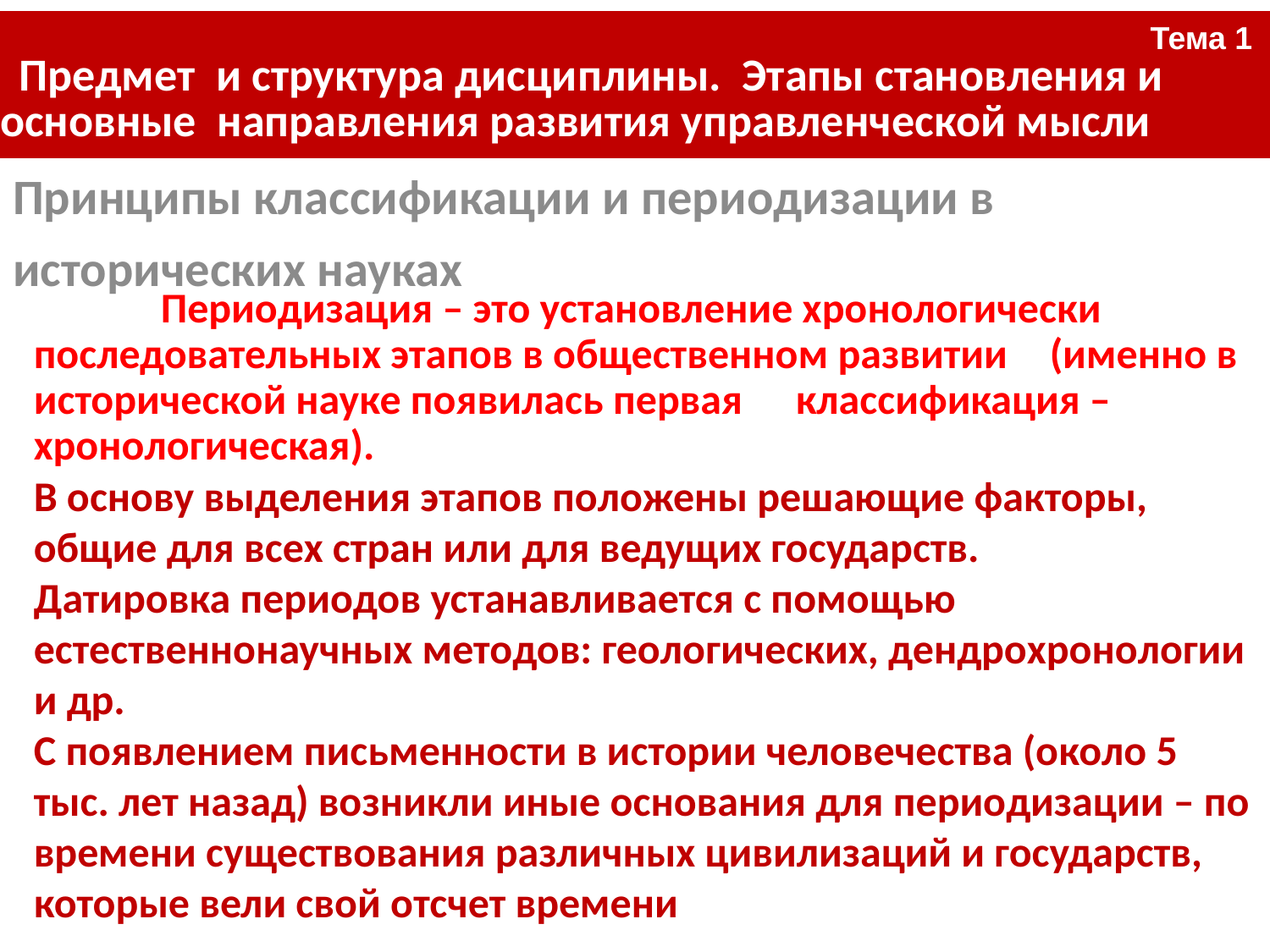

| Тема 1 Предмет и структура дисциплины. Этапы становления и основные направления развития управленческой мысли |
| --- |
#
Принципы классификации и периодизации в исторических науках

	Периодизация – это установление хронологически 	последовательных этапов в общественном развитии 	(именно в исторической науке появилась первая 	классификация – хронологическая).
В основу выделения этапов положены решающие факторы, общие для всех стран или для ведущих государств.
Датировка периодов устанавливается с помощью естественнонаучных методов: геологических, дендрохронологии и др.
С появлением письменности в истории человечества (около 5 тыс. лет назад) возникли иные основания для периодизации – по времени существования различных цивилизаций и государств, которые вели свой отсчет времени